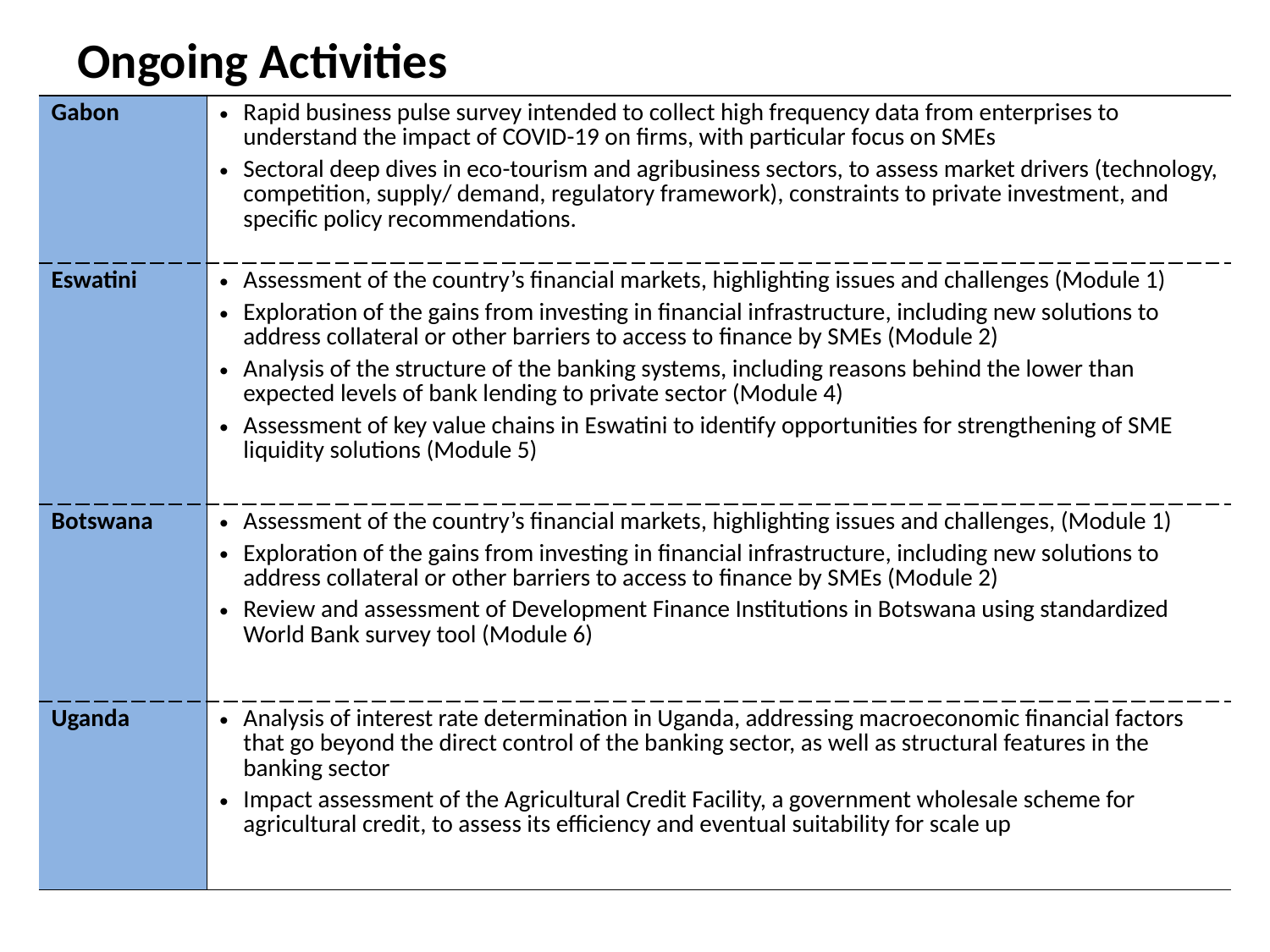

Ongoing Activities
| Gabon | Rapid business pulse survey intended to collect high frequency data from enterprises to understand the impact of COVID-19 on firms, with particular focus on SMEs Sectoral deep dives in eco-tourism and agribusiness sectors, to assess market drivers (technology, competition, supply/ demand, regulatory framework), constraints to private investment, and specific policy recommendations. |
| --- | --- |
| Eswatini | Assessment of the country’s financial markets, highlighting issues and challenges (Module 1) Exploration of the gains from investing in financial infrastructure, including new solutions to address collateral or other barriers to access to finance by SMEs (Module 2) Analysis of the structure of the banking systems, including reasons behind the lower than expected levels of bank lending to private sector (Module 4) Assessment of key value chains in Eswatini to identify opportunities for strengthening of SME liquidity solutions (Module 5) |
| Botswana | Assessment of the country’s financial markets, highlighting issues and challenges, (Module 1) Exploration of the gains from investing in financial infrastructure, including new solutions to address collateral or other barriers to access to finance by SMEs (Module 2) Review and assessment of Development Finance Institutions in Botswana using standardized World Bank survey tool (Module 6) |
| Uganda | Analysis of interest rate determination in Uganda, addressing macroeconomic financial factors that go beyond the direct control of the banking sector, as well as structural features in the banking sector Impact assessment of the Agricultural Credit Facility, a government wholesale scheme for agricultural credit, to assess its efficiency and eventual suitability for scale up |